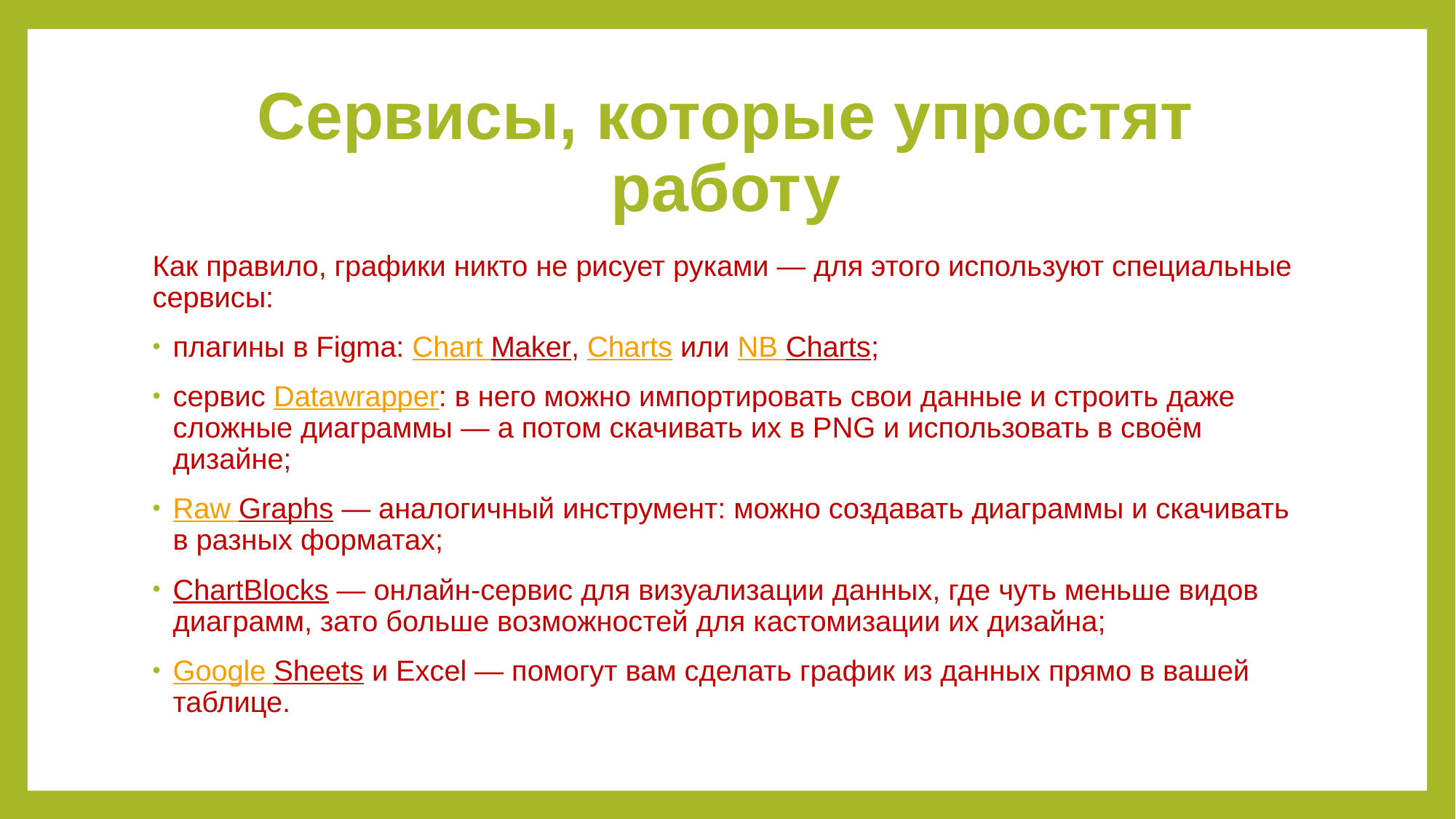

# Сервисы, которые упростят работу
Как правило, графики никто не рисует руками — для этого используют специальные сервисы:
плагины в Figma: Chart Maker, Charts или NB Charts;
сервис Datawrapper: в него можно импортировать свои данные и строить даже сложные диаграммы — а потом скачивать их в PNG и использовать в своём дизайне;
Raw Graphs — аналогичный инструмент: можно создавать диаграммы и скачивать в разных форматах;
ChartBlocks — онлайн-сервис для визуализации данных, где чуть меньше видов диаграмм, зато больше возможностей для кастомизации их дизайна;
Google Sheets и Excel — помогут вам сделать график из данных прямо в вашей таблице.